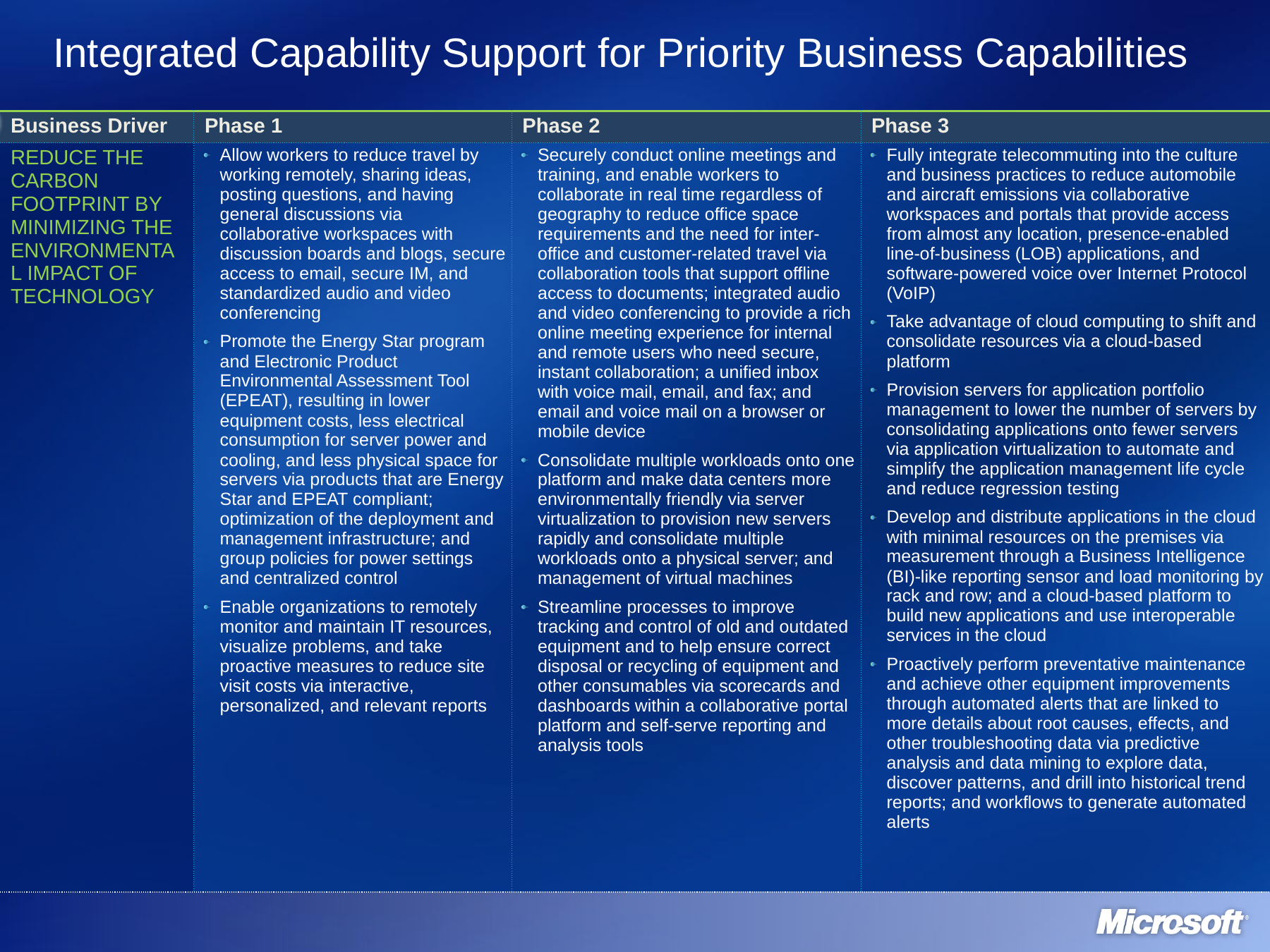

Note to presenter:
This is a template.
Prune, add, and prioritize per BDM and TDM feedback.
Ensure consistency with the “Business Discussion Guide” and the “Capability Discussion Guide”.
# Integrated Capability Support for Priority Business Capabilities
| Business Driver | Phase 1 | Phase 2 | Phase 3 |
| --- | --- | --- | --- |
| REDUCE THE CARBON FOOTPRINT BY MINIMIZING THE ENVIRONMENTAL IMPACT OF TECHNOLOGY | Allow workers to reduce travel by working remotely, sharing ideas, posting questions, and having general discussions via collaborative workspaces with discussion boards and blogs, secure access to email, secure IM, and standardized audio and video conferencing Promote the Energy Star program and Electronic Product Environmental Assessment Tool (EPEAT), resulting in lower equipment costs, less electrical consumption for server power and cooling, and less physical space for servers via products that are Energy Star and EPEAT compliant; optimization of the deployment and management infrastructure; and group policies for power settings and centralized control Enable organizations to remotely monitor and maintain IT resources, visualize problems, and take proactive measures to reduce site visit costs via interactive, personalized, and relevant reports | Securely conduct online meetings and training, and enable workers to collaborate in real time regardless of geography to reduce office space requirements and the need for inter-office and customer-related travel via collaboration tools that support offline access to documents; integrated audio and video conferencing to provide a rich online meeting experience for internal and remote users who need secure, instant collaboration; a unified inbox with voice mail, email, and fax; and email and voice mail on a browser or mobile device Consolidate multiple workloads onto one platform and make data centers more environmentally friendly via server virtualization to provision new servers rapidly and consolidate multiple workloads onto a physical server; and management of virtual machines Streamline processes to improve tracking and control of old and outdated equipment and to help ensure correct disposal or recycling of equipment and other consumables via scorecards and dashboards within a collaborative portal platform and self-serve reporting and analysis tools | Fully integrate telecommuting into the culture and business practices to reduce automobile and aircraft emissions via collaborative workspaces and portals that provide access from almost any location, presence-enabled line-of-business (LOB) applications, and software-powered voice over Internet Protocol (VoIP) Take advantage of cloud computing to shift and consolidate resources via a cloud-based platform Provision servers for application portfolio management to lower the number of servers by consolidating applications onto fewer servers via application virtualization to automate and simplify the application management life cycle and reduce regression testing Develop and distribute applications in the cloud with minimal resources on the premises via measurement through a Business Intelligence (BI)-like reporting sensor and load monitoring by rack and row; and a cloud-based platform to build new applications and use interoperable services in the cloud Proactively perform preventative maintenance and achieve other equipment improvements through automated alerts that are linked to more details about root causes, effects, and other troubleshooting data via predictive analysis and data mining to explore data, discover patterns, and drill into historical trend reports; and workflows to generate automated alerts |